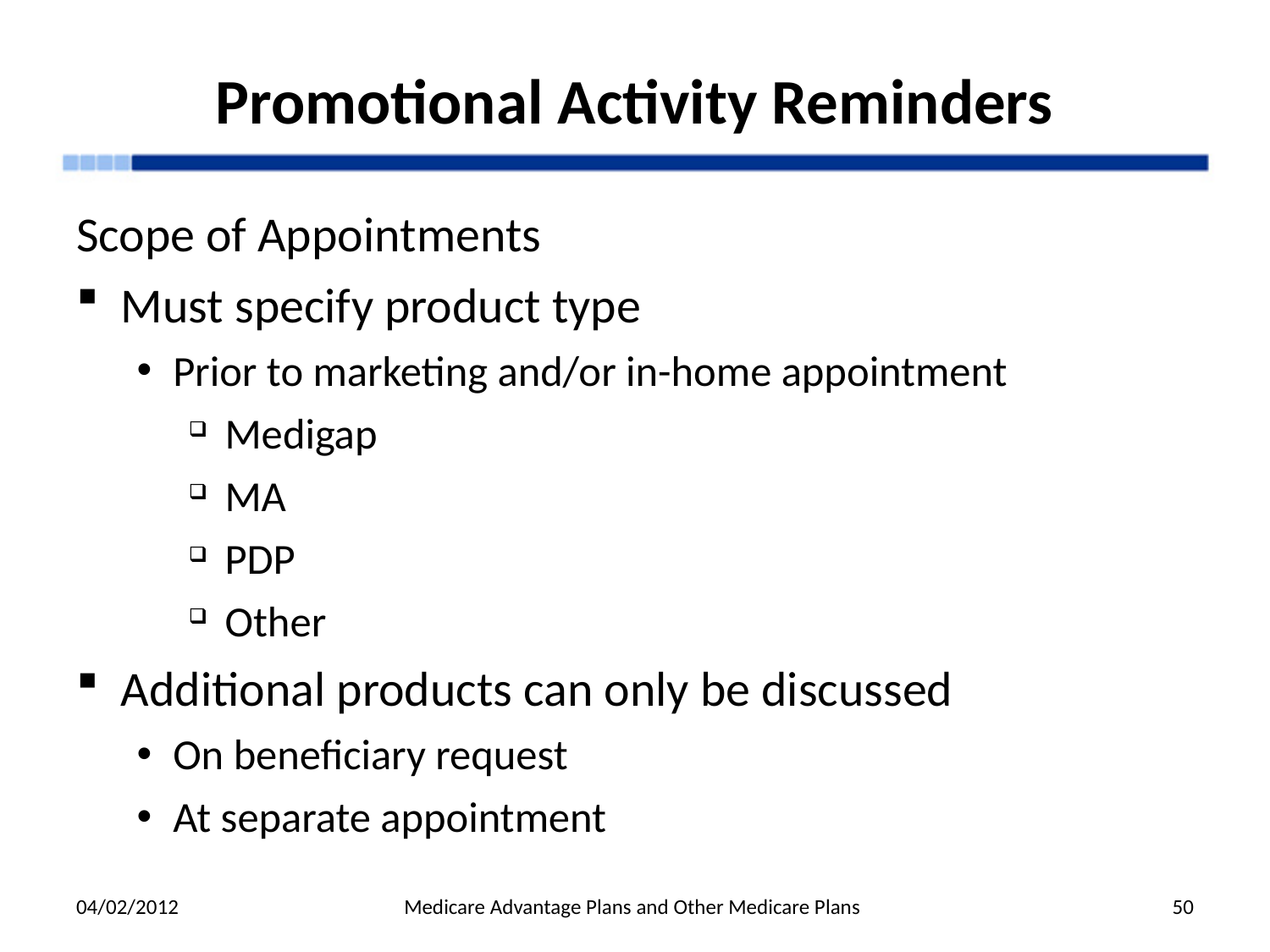

# Promotional Activity Reminders
Scope of Appointments
Must specify product type
Prior to marketing and/or in-home appointment
Medigap
MA
PDP
Other
Additional products can only be discussed
On beneficiary request
At separate appointment
04/02/2012
Medicare Advantage Plans and Other Medicare Plans
50